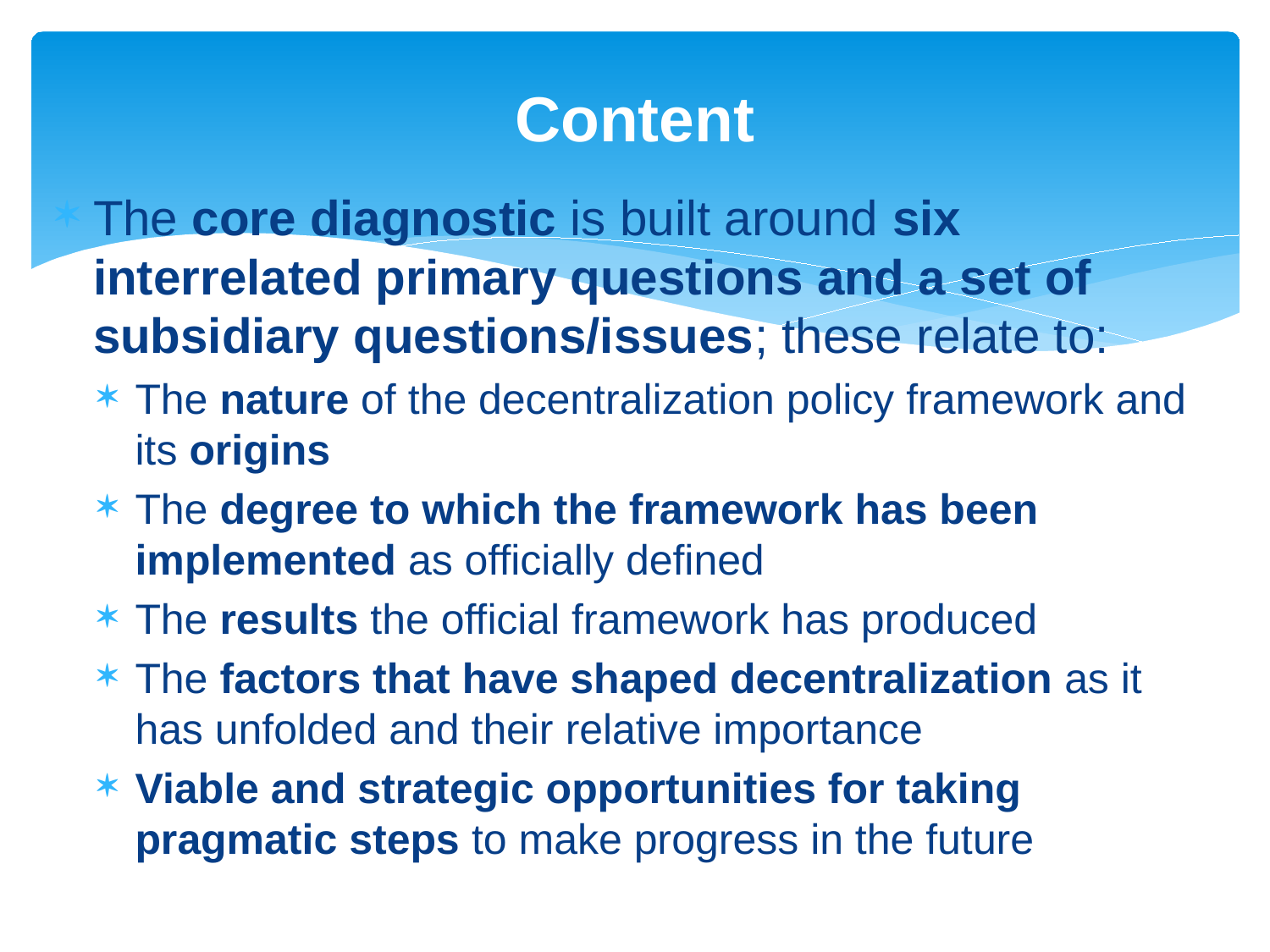

# Content
The core diagnostic is built around six interrelated primary questions and a set of subsidiary questions/issues; these relate to:
The nature of the decentralization policy framework and its origins
The degree to which the framework has been implemented as officially defined
The results the official framework has produced
The factors that have shaped decentralization as it has unfolded and their relative importance
Viable and strategic opportunities for taking pragmatic steps to make progress in the future